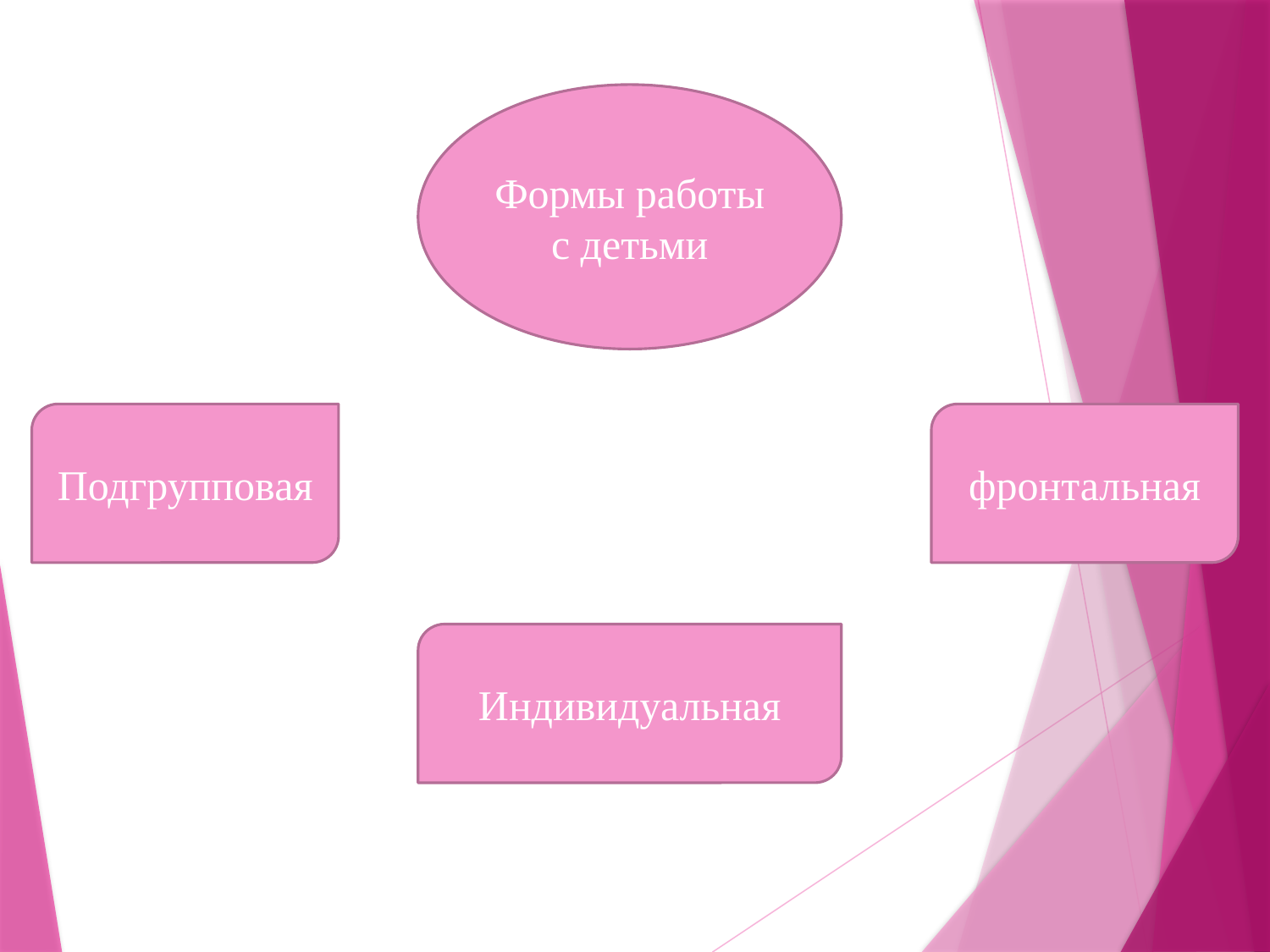

Формы работы
с детьми
Подгрупповая
фронтальная
Индивидуальная